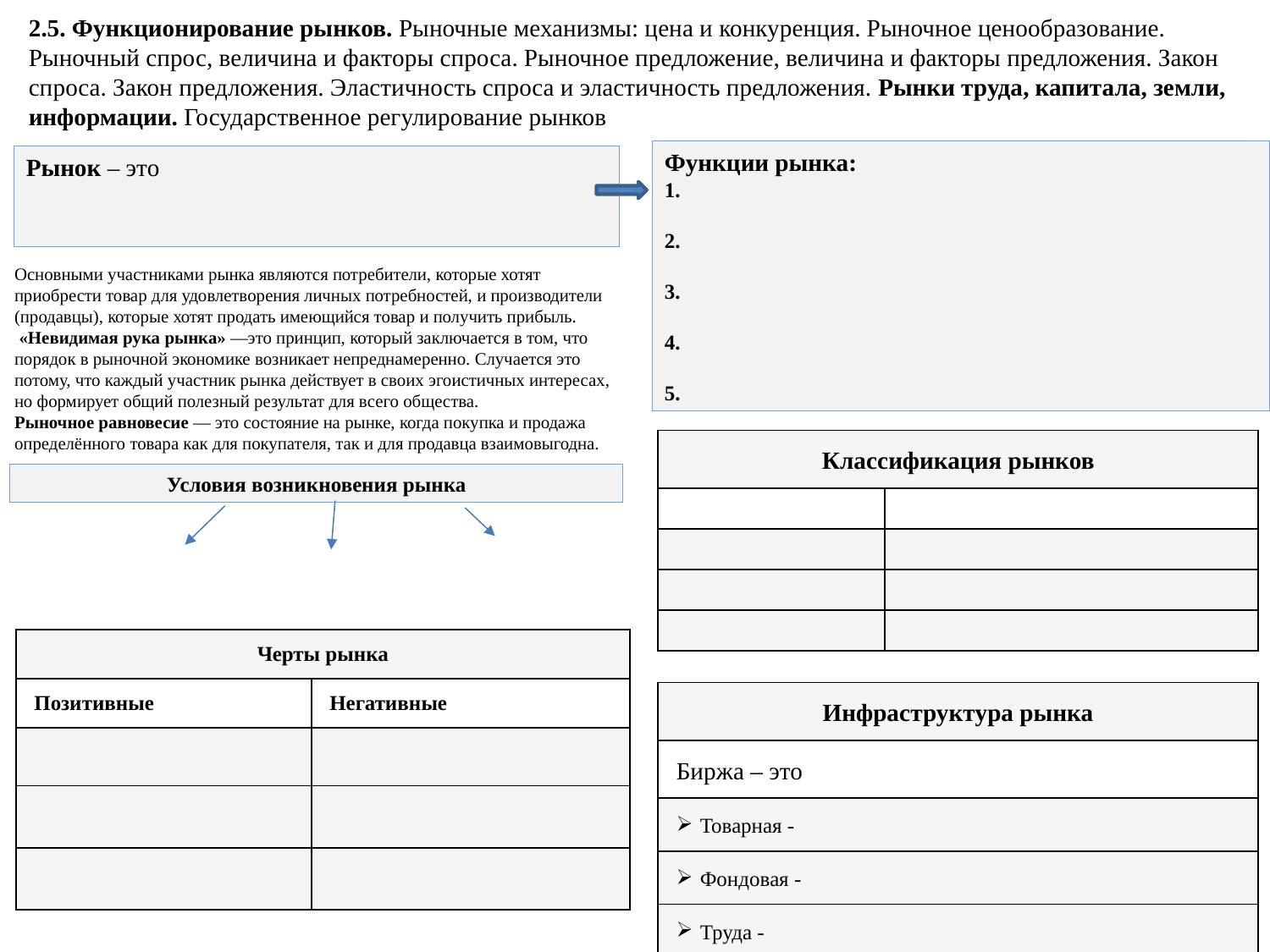

2.5. Функционирование рынков. Рыночные механизмы: цена и конкуренция. Рыночное ценообразование. Рыночный спрос, величина и факторы спроса. Рыночное предложение, величина и факторы предложения. Закон спроса. Закон предложения. Эластичность спроса и эластичность предложения. Рынки труда, капитала, земли, информации. Государственное регулирование рынков

Функции рынка:
1.

2.

3.

4.

5.
Рынок – это

Основными участниками рынка являются потребители, которые хотят приобрести товар для удовлетворения личных потребностей, и производители (продавцы), которые хотят продать имеющийся товар и получить прибыль.
 «Невидимая рука рынка» —это принцип, который заключается в том, что порядок в рыночной экономике возникает непреднамеренно. Случается это потому, что каждый участник рынка действует в своих эгоистичных интересах, но формирует общий полезный результат для всего общества.
Рыночное равновесие — это состояние на рынке, когда покупка и продажа определённого товара как для покупателя, так и для продавца взаимовыгодна.
| Классификация рынков |  |
| --- | --- |
|  |  |
|  |  |
|  |  |
|  |  |
Условия возникновения рынка
| Черты рынка |  |
| --- | --- |
| Позитивные | Негативные |
|  |  |
|  |  |
|  |  |
| Инфраструктура рынка |
| --- |
| Биржа – это |
| Товарная - |
| Фондовая - |
| Труда - |